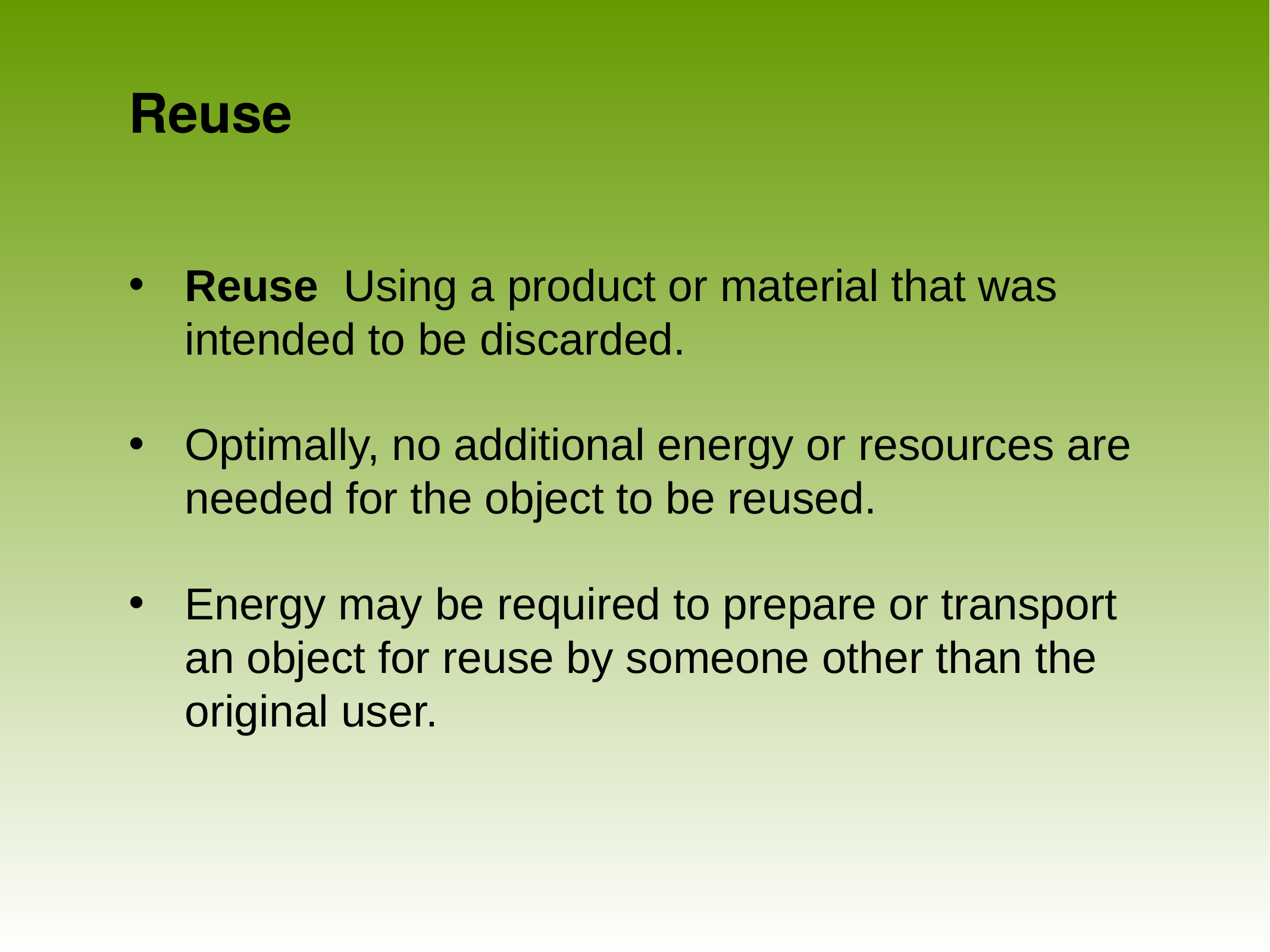

# Reuse
Reuse  Using a product or material that was  intended to be discarded.
Optimally, no additional energy or resources are needed for the object to be reused.
Energy may be required to prepare or transport an object for reuse by someone other than the original user.